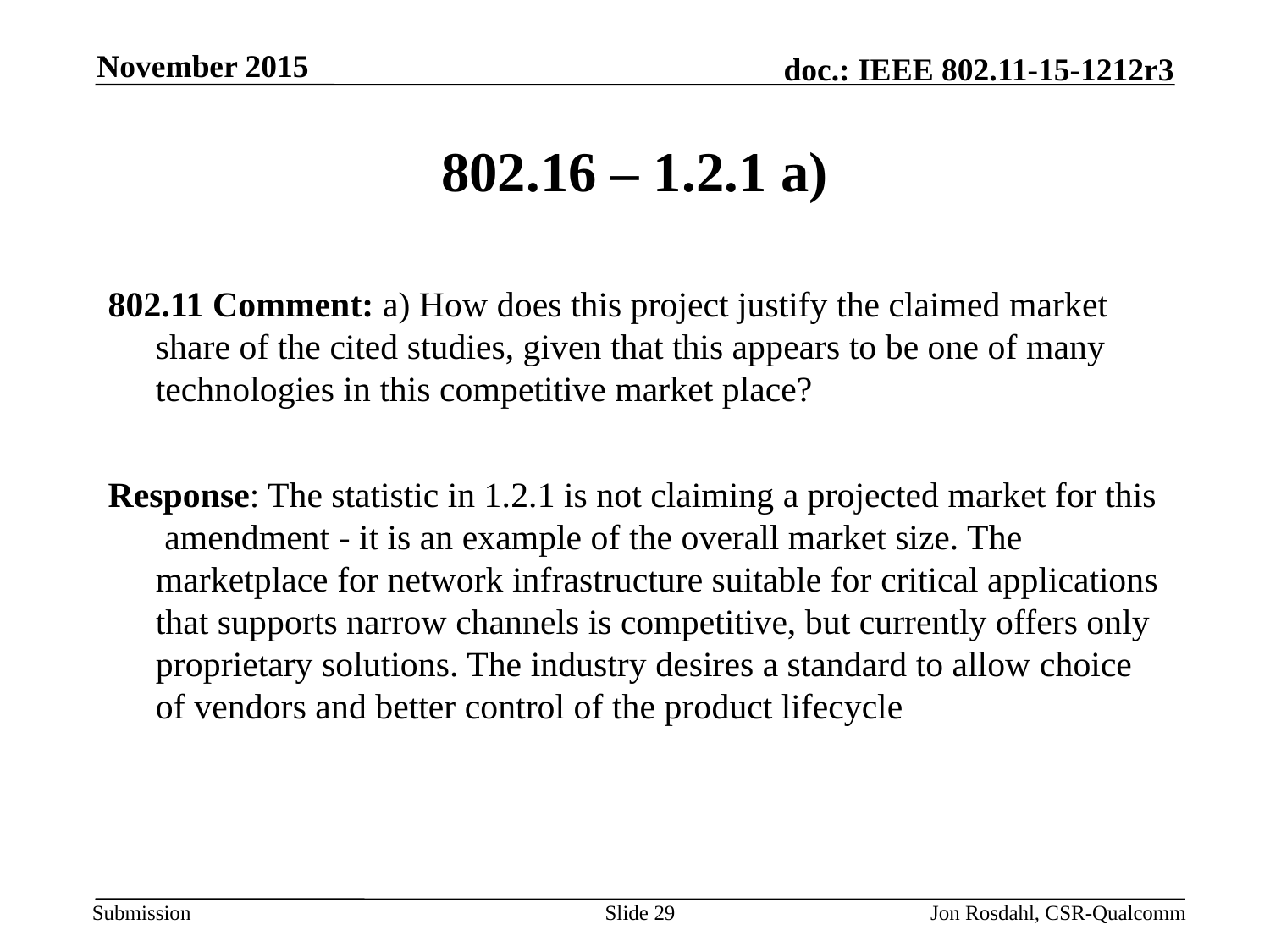

November 2015
# 802.16 – 1.2.1 a)
802.11 Comment: a) How does this project justify the claimed market share of the cited studies, given that this appears to be one of many technologies in this competitive market place?

Response: The statistic in 1.2.1 is not claiming a projected market for this  amendment - it is an example of the overall market size. The marketplace for network infrastructure suitable for critical applications that supports narrow channels is competitive, but currently offers only proprietary solutions. The industry desires a standard to allow choice of vendors and better control of the product lifecycle
Slide 29
Jon Rosdahl, CSR-Qualcomm